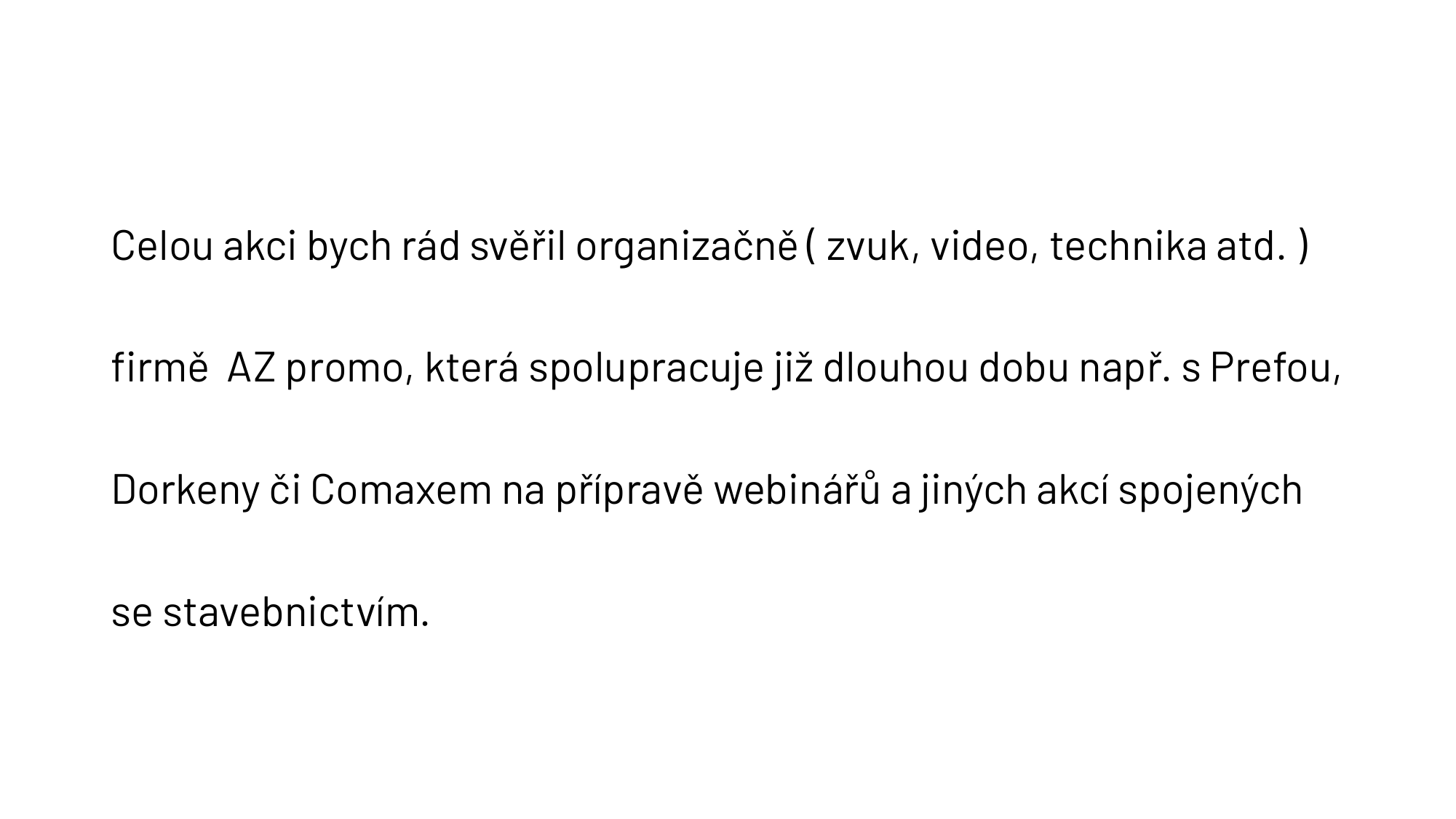

#
Celou akci bych rád svěřil organizačně ( zvuk, video, technika atd. )

firmě  AZ promo, která spolupracuje již dlouhou dobu např. s Prefou,

Dorkeny či Comaxem na přípravě webinářů a jiných akcí spojených

se stavebnictvím.